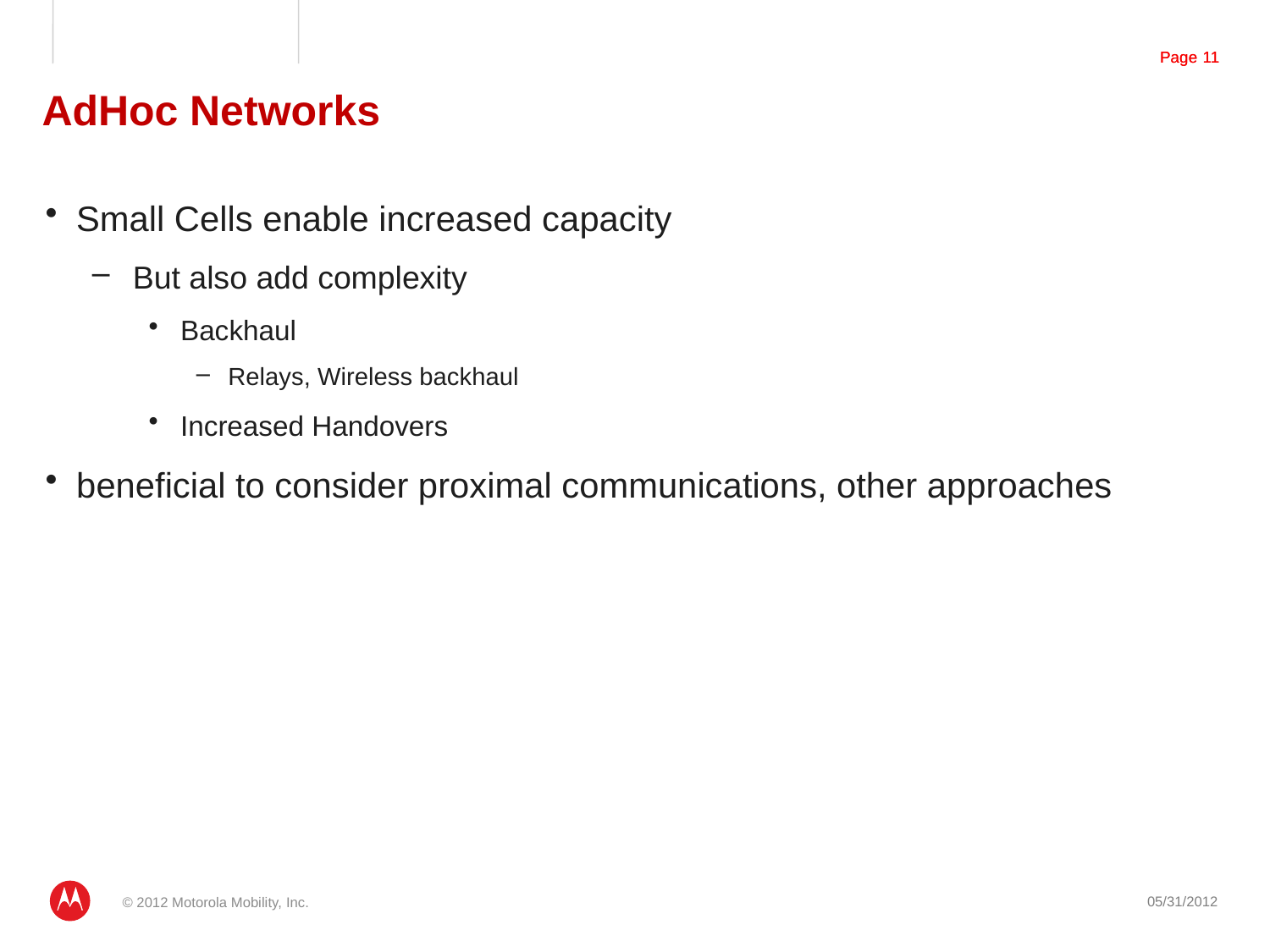

# AdHoc Networks
Small Cells enable increased capacity
But also add complexity
Backhaul
Relays, Wireless backhaul
Increased Handovers
beneficial to consider proximal communications, other approaches

05/31/2012
© 2012 Motorola Mobility, Inc.